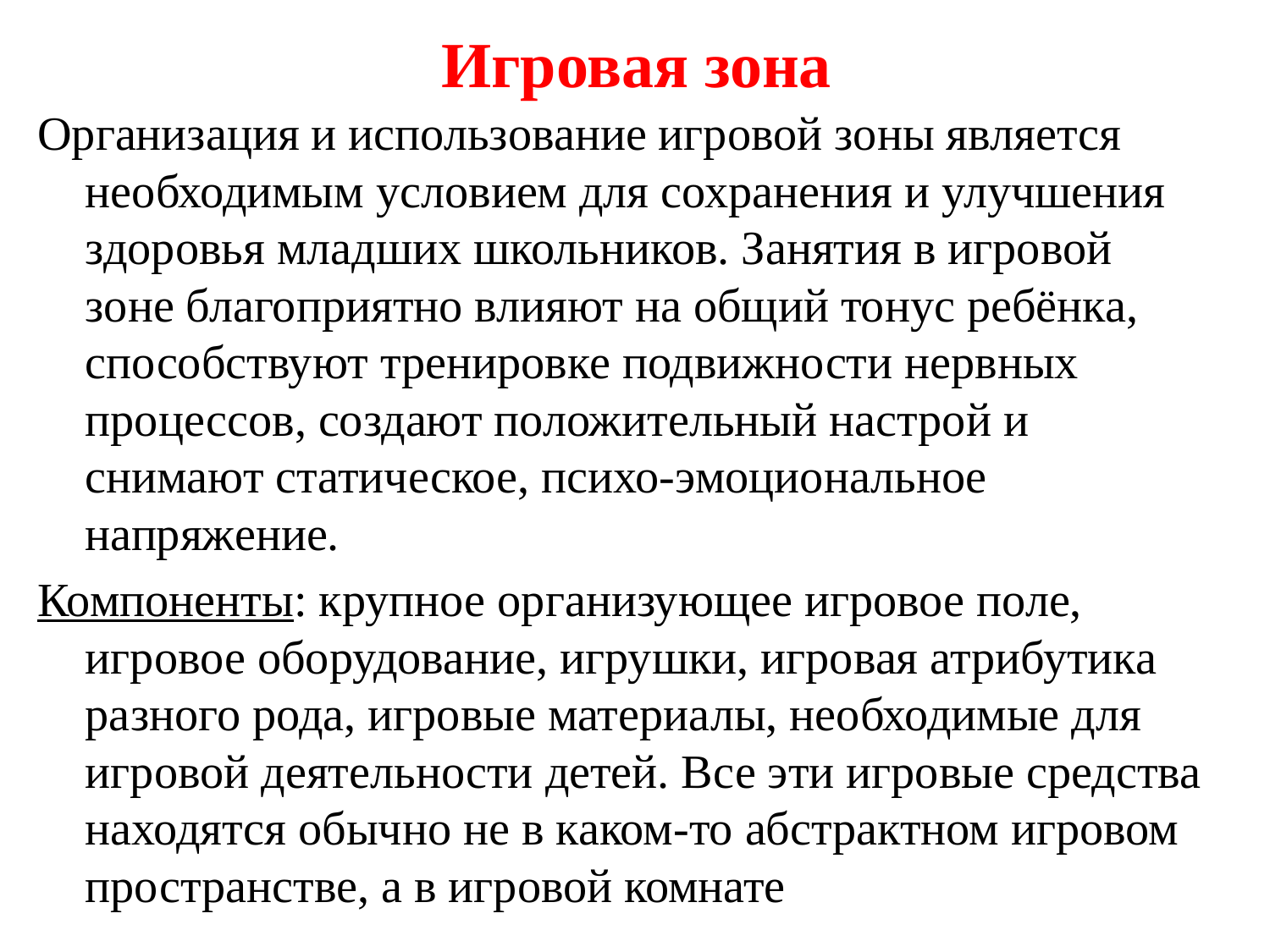

# Игровая зона
Организация и использование игровой зоны является необходимым условием для сохранения и улучшения здоровья младших школьников. Занятия в игровой зоне благоприятно влияют на общий тонус ребёнка, способствуют тренировке подвижности нервных процессов, создают положительный настрой и снимают статическое, психо-эмоциональное напряжение.
Компоненты: крупное организующее игровое поле, игровое оборудование, игрушки, игровая атрибутика разного рода, игровые материалы, необходимые для игровой деятельности детей. Все эти игровые средства находятся обычно не в каком-то абстрактном игровом пространстве, а в игровой комнате